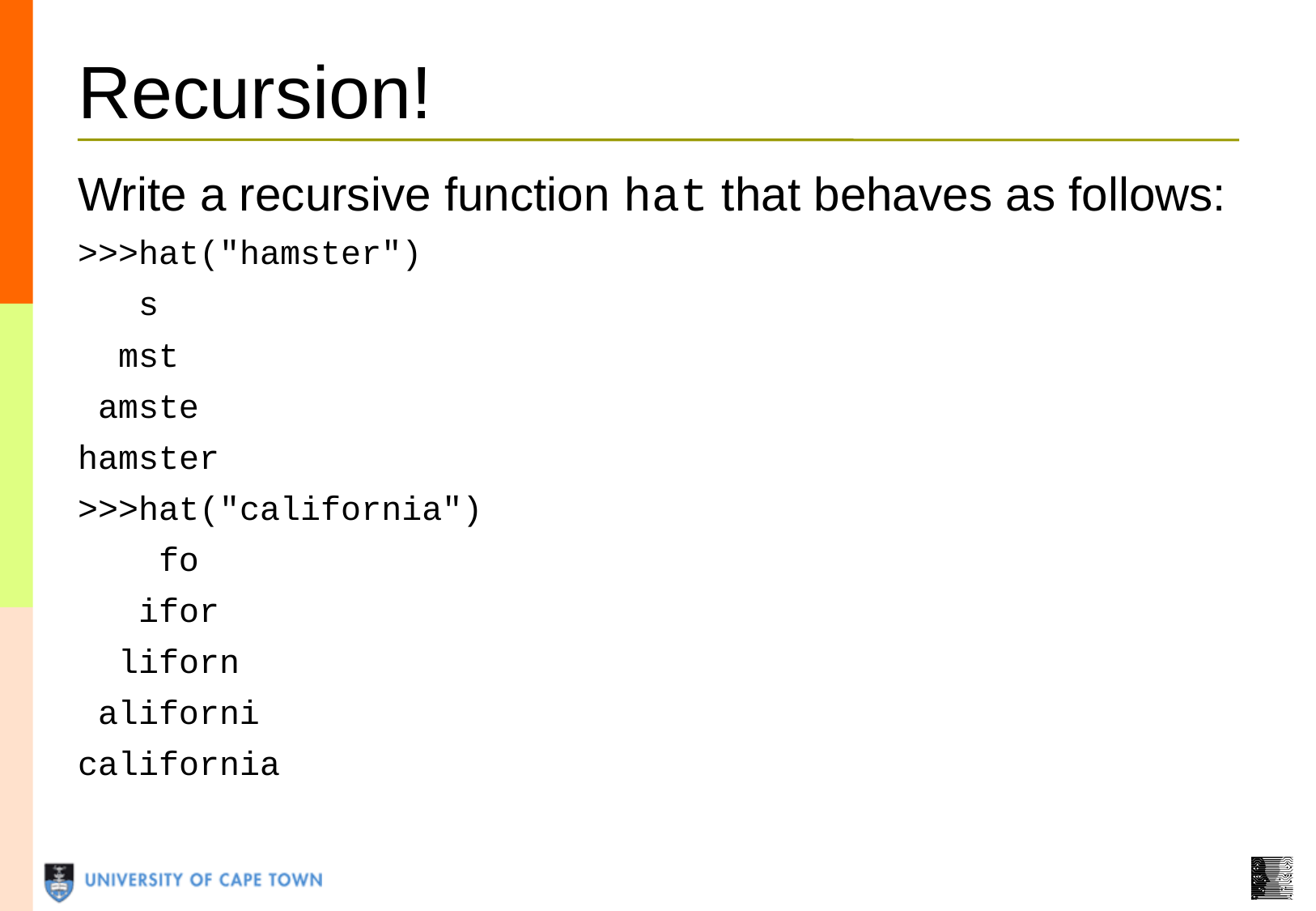

# Recursion!
Write a recursive function hat that behaves as follows:
>>>hat("hamster")
   s
  mst
 amste
hamster
>>>hat("california")
    fo
   ifor
  liforn
 aliforni
california